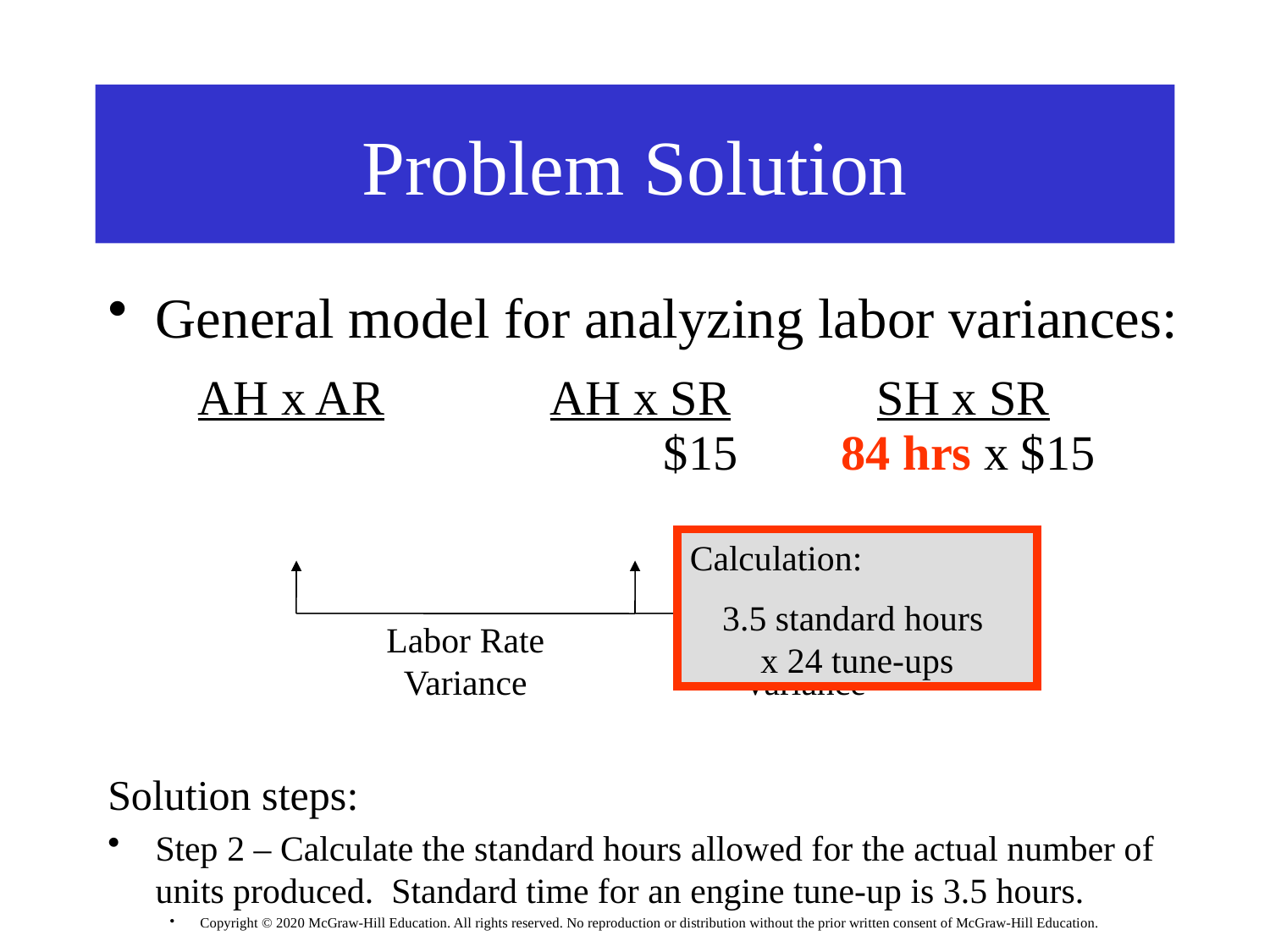

# Problem Solution
General model for analyzing labor variances:
AH x AR
AH x SR
SH x SR
         $15
84 hrs x $15

Calculation:
3.5 standard hours
x 24 tune-ups

Labor Rate Variance

Labor Efficiency Variance

Solution steps:
Step 2 – Calculate the standard hours allowed for the actual number of units produced.  Standard time for an engine tune-up is 3.5 hours.